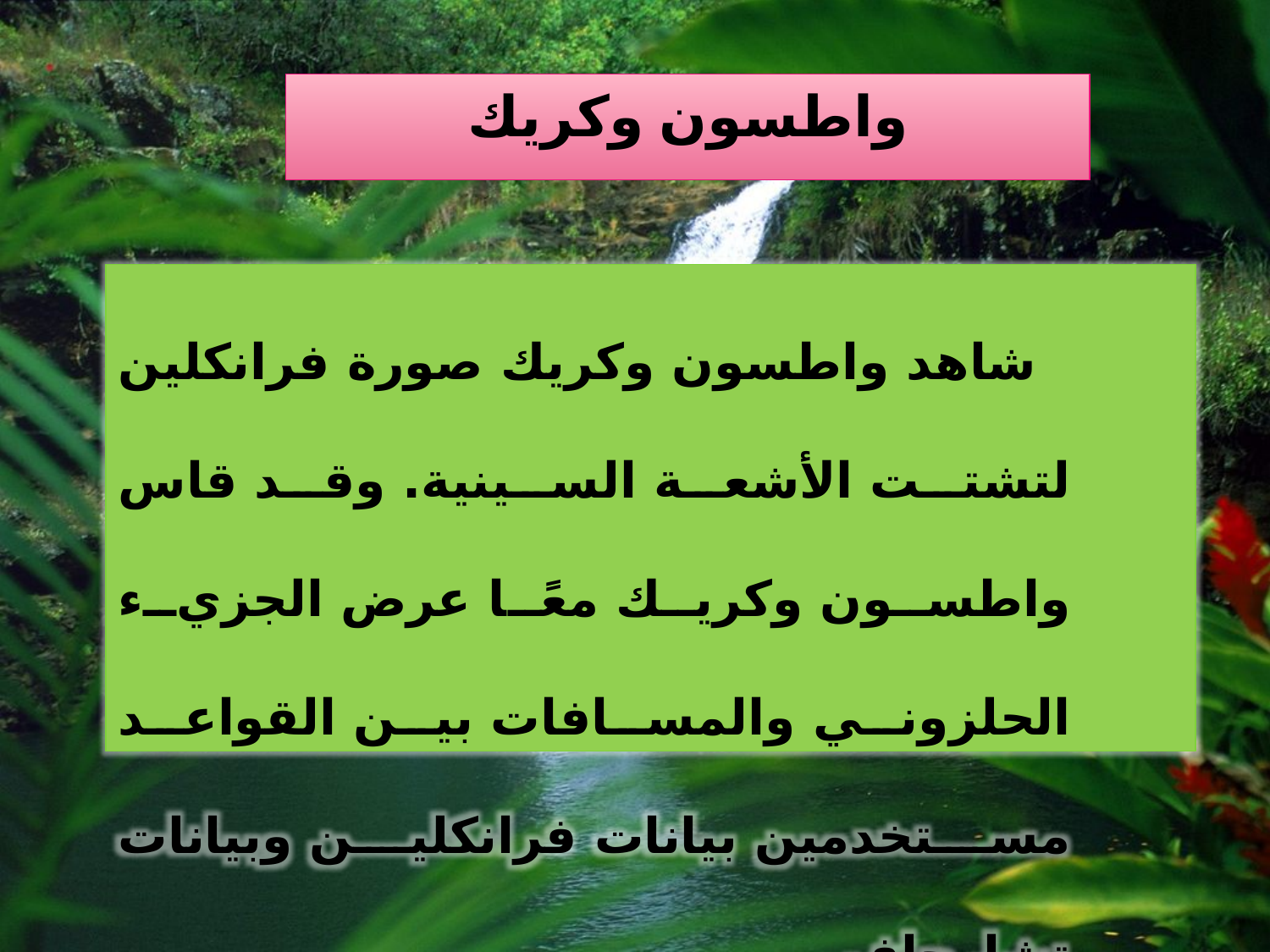

# واطسون وكريك
        شاهد واطسون وكريك صورة فرانكلين لتشتت الأشعة السينية. وقد قاس واطسون وكريك معًا عرض الجزيء الحلزوني والمسافات بين القواعد مستخدمين بيانات فرانكلين وبيانات تشارجاف .